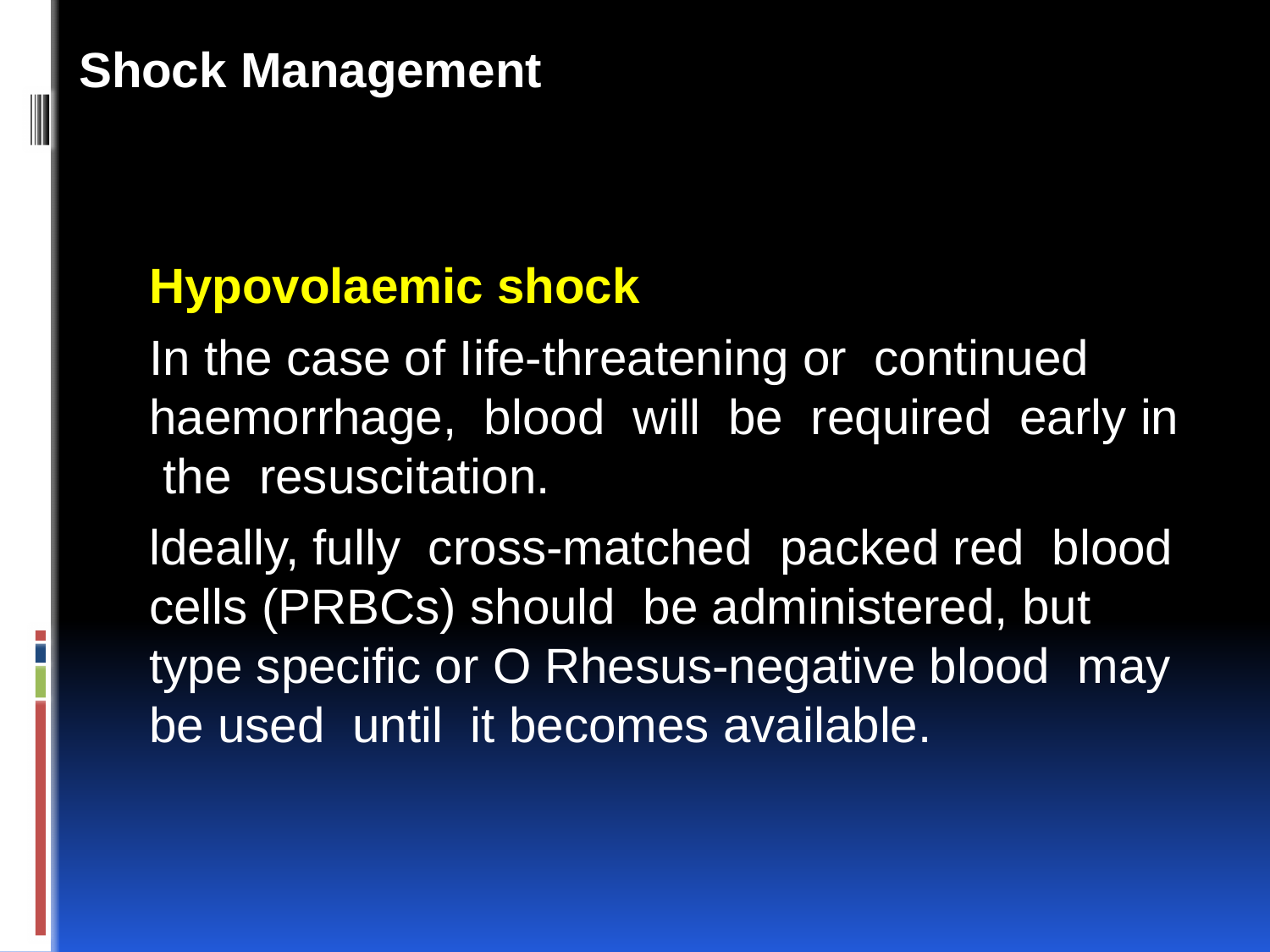

Shock Management
Hypovolaemic shock
In the case of Iife-threatening or  continued   haemorrhage,  blood  will  be  required  early in  the  resuscitation.
ldeally, fully  cross-matched  packed red  blood cells (PRBCs) should  be administered, but type­ specific or O Rhesus-negative blood  may be used  until  it becomes available.